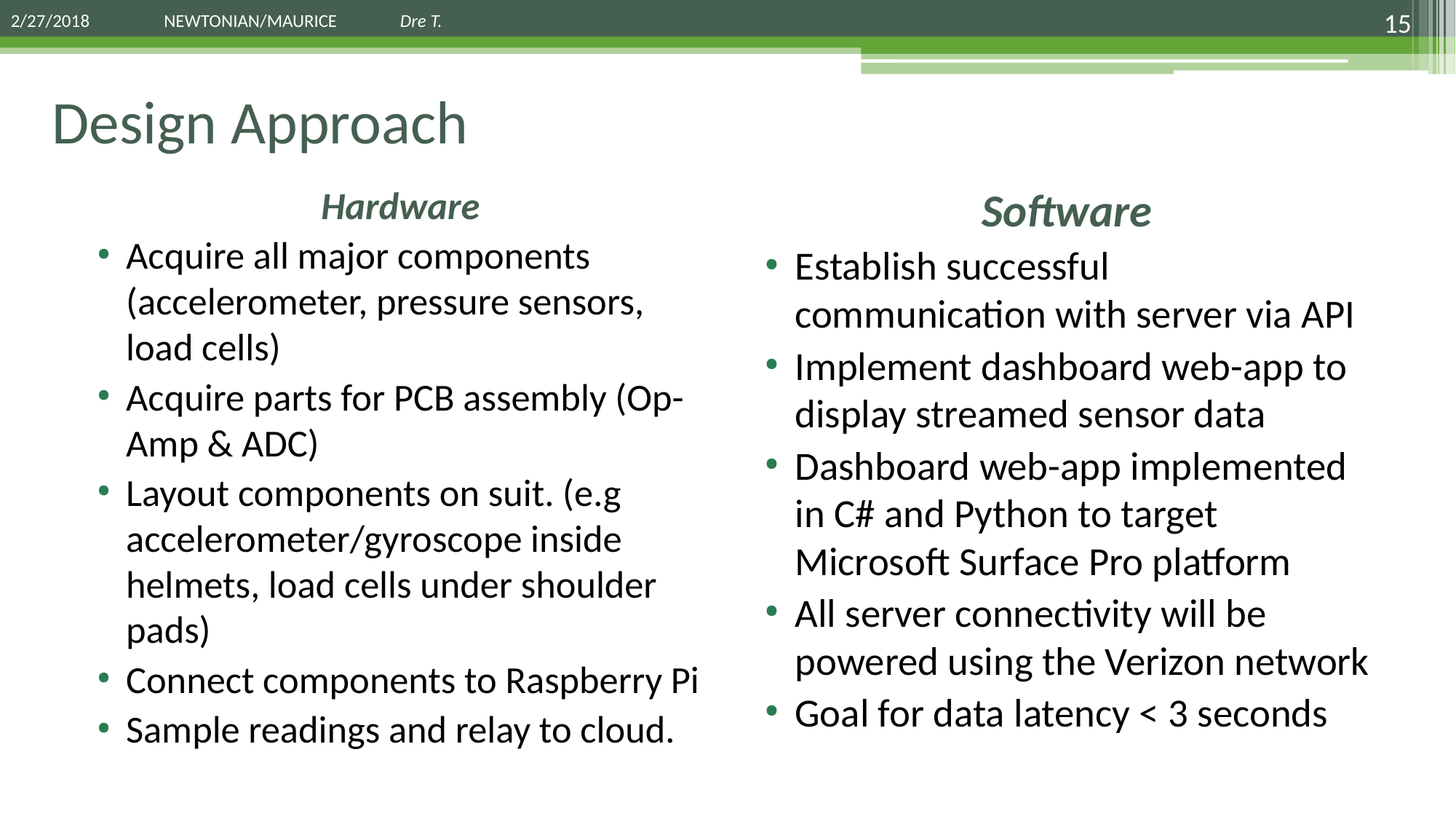

15
Dre T.
# Design Approach
Hardware
Acquire all major components (accelerometer, pressure sensors, load cells)
Acquire parts for PCB assembly (Op-Amp & ADC)
Layout components on suit. (e.g accelerometer/gyroscope inside helmets, load cells under shoulder pads)
Connect components to Raspberry Pi
Sample readings and relay to cloud.

Software
Establish successful communication with server via API
Implement dashboard web-app to display streamed sensor data
Dashboard web-app implemented in C# and Python to target Microsoft Surface Pro platform
All server connectivity will be powered using the Verizon network
Goal for data latency < 3 seconds